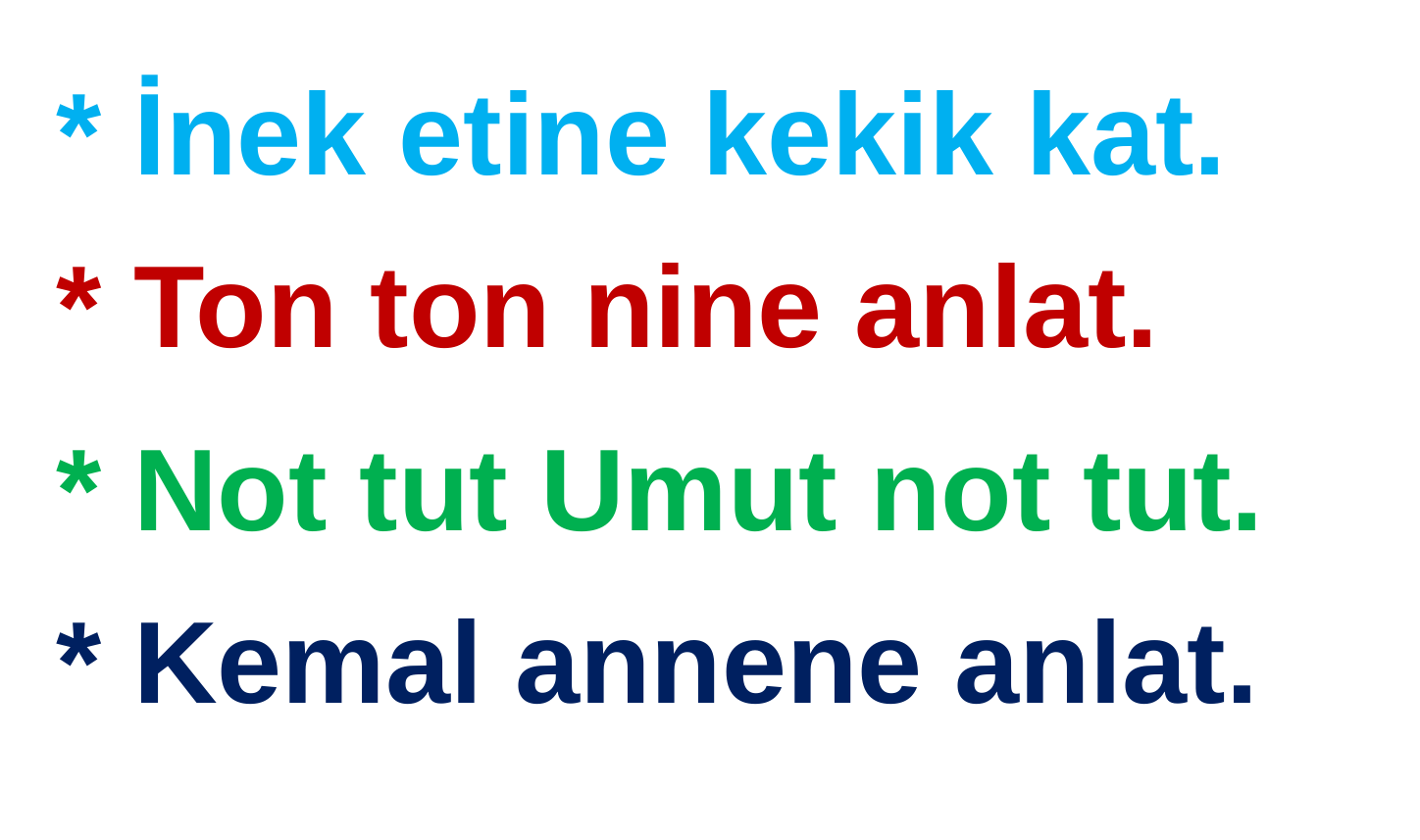

* İnek etine kekik kat.
* Ton ton nine anlat.

* Not tut Umut not tut.
* Kemal annene anlat.